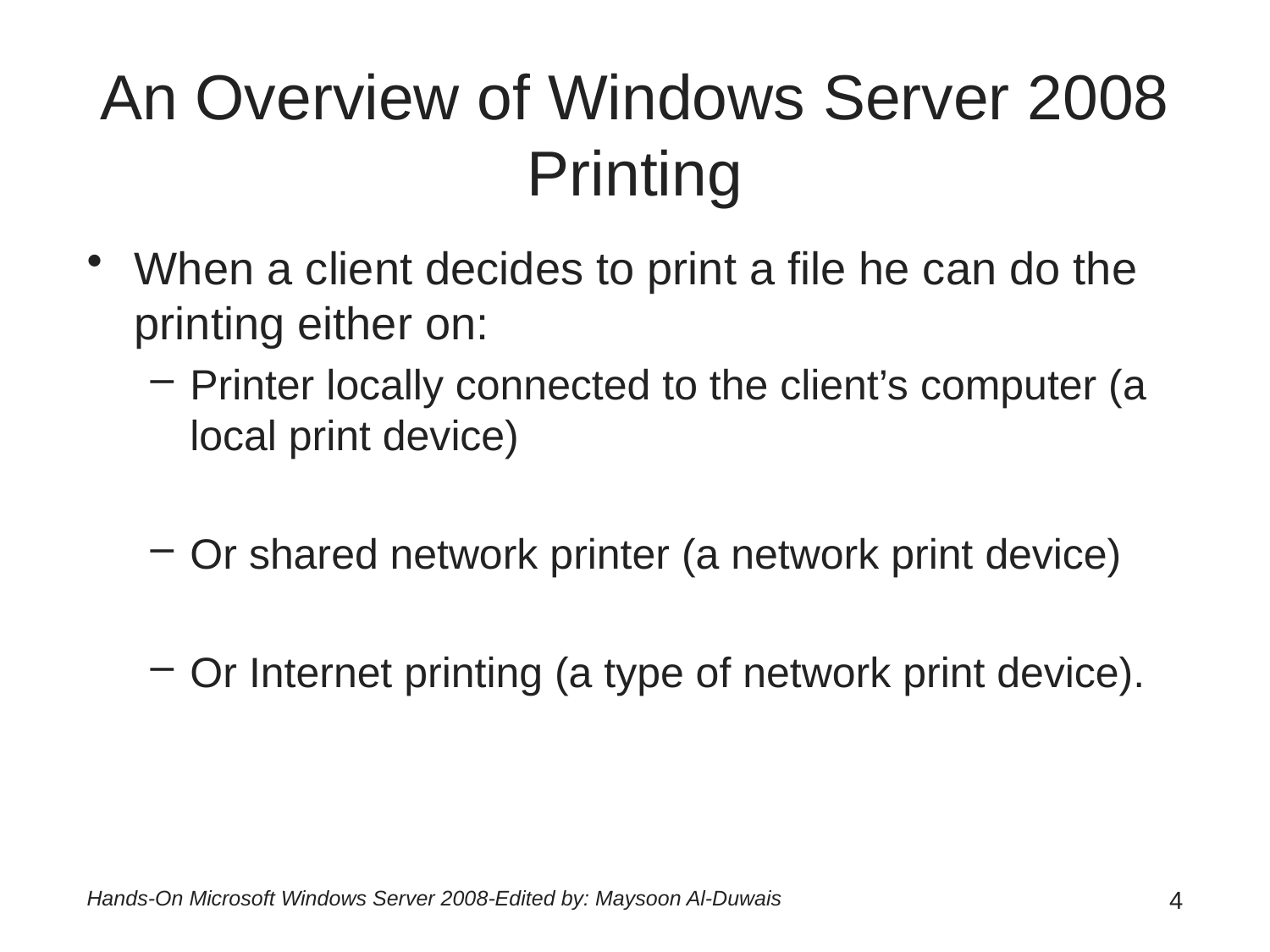

# An Overview of Windows Server 2008 Printing
When a client decides to print a file he can do the printing either on:
Printer locally connected to the client’s computer (a local print device)

Or shared network printer (a network print device)

Or Internet printing (a type of network print device).
Hands-On Microsoft Windows Server 2008-Edited by: Maysoon Al-Duwais
4